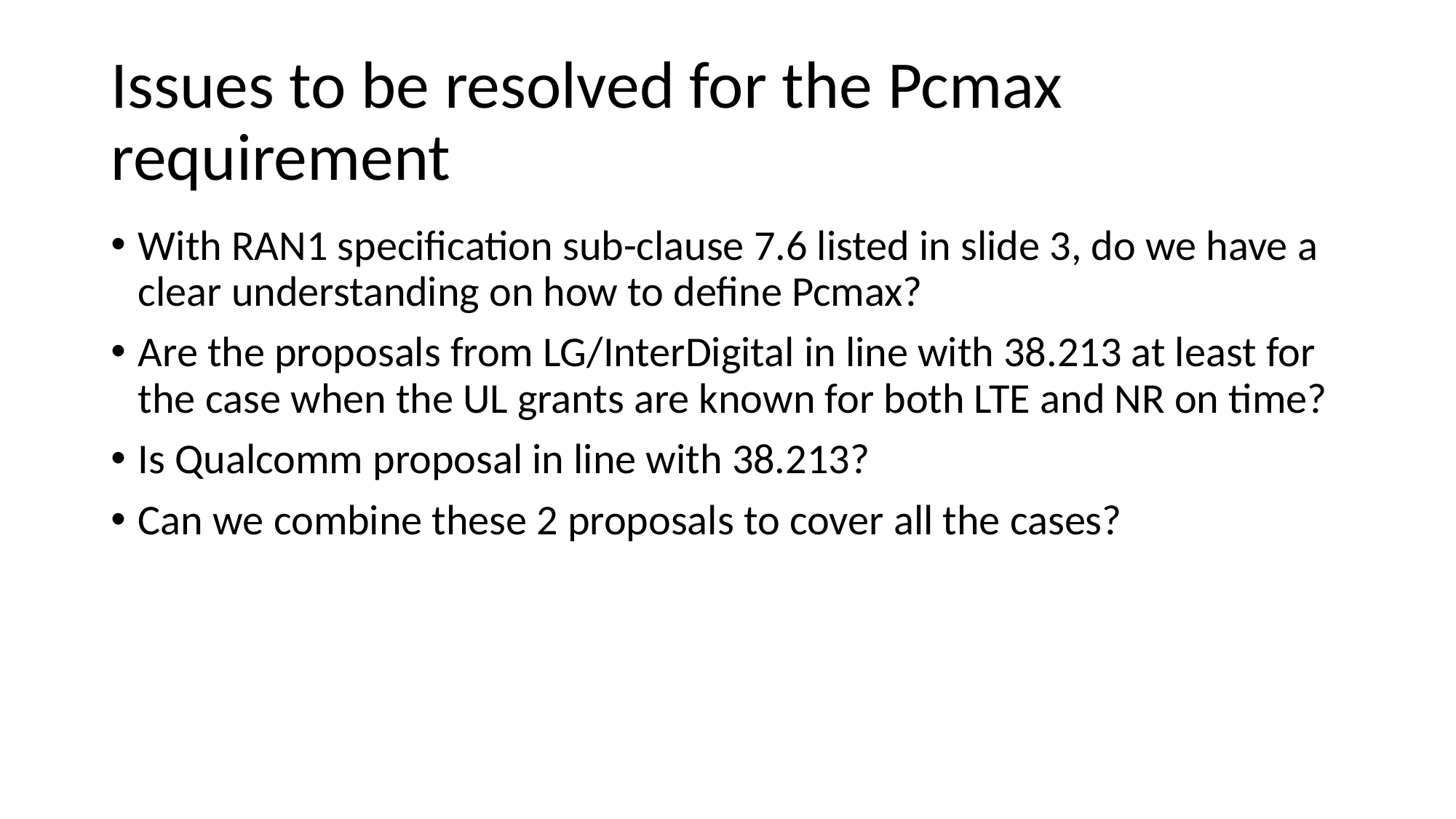

# Issues to be resolved for the Pcmax requirement
With RAN1 specification sub-clause 7.6 listed in slide 3, do we have a clear understanding on how to define Pcmax?
Are the proposals from LG/InterDigital in line with 38.213 at least for the case when the UL grants are known for both LTE and NR on time?
Is Qualcomm proposal in line with 38.213?
Can we combine these 2 proposals to cover all the cases?